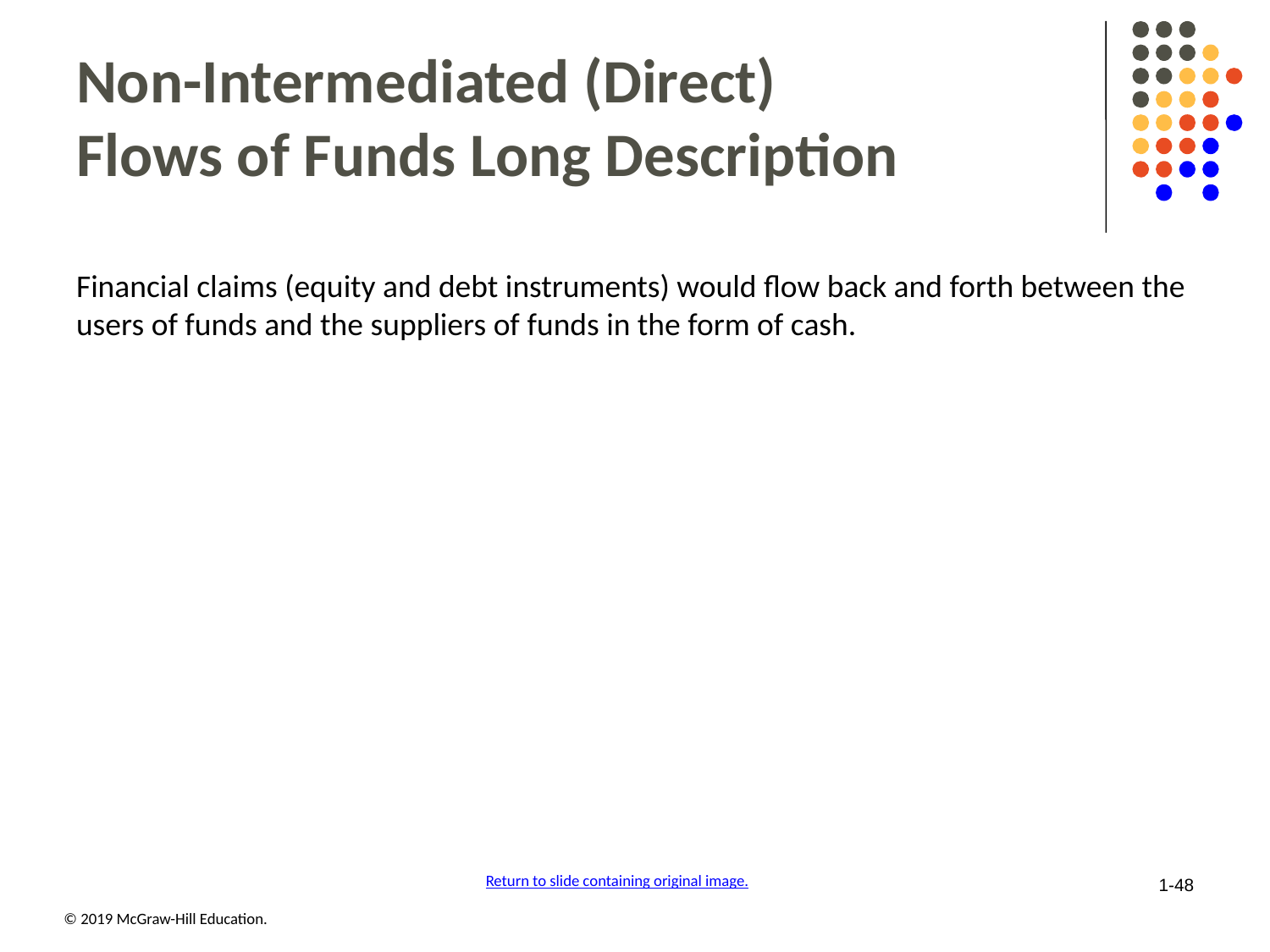

# Non-Intermediated (Direct) Flows of Funds Long Description
Financial claims (equity and debt instruments) would flow back and forth between the users of funds and the suppliers of funds in the form of cash.
Return to slide containing original image.
1-48